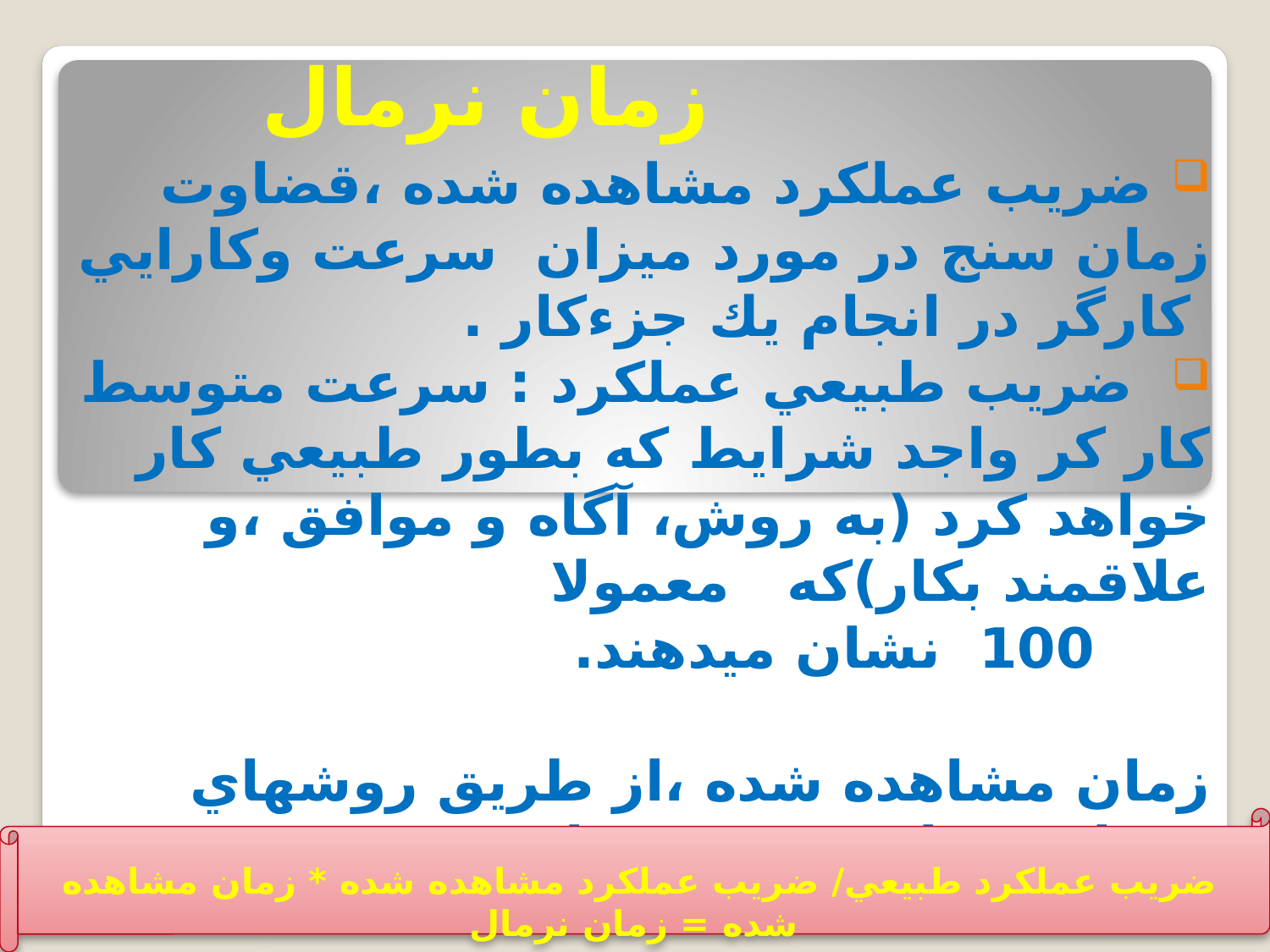

# زمان نرمال
 ضريب عملكرد مشاهده شده ،قضاوت زمان سنج در مورد ميزان  سرعت وكارايي  كارگر در انجام يك جزءكار .
  ضريب طبيعي عملكرد : سرعت متوسط كار كر واجد شرايط كه بطور طبيعي كار خواهد كرد (به روش، آگاه و موافق ،و علاقمند بكار)كه   معمولا
      100  نشان ميدهند.

زمان مشاهده شده ،از طريق روشهاي مختلف زمان سنجي محاسبه مي شود

ضريب عملكرد طبيعي/ ضريب عملكرد مشاهده شده * زمان مشاهده شده = زمان نرمال